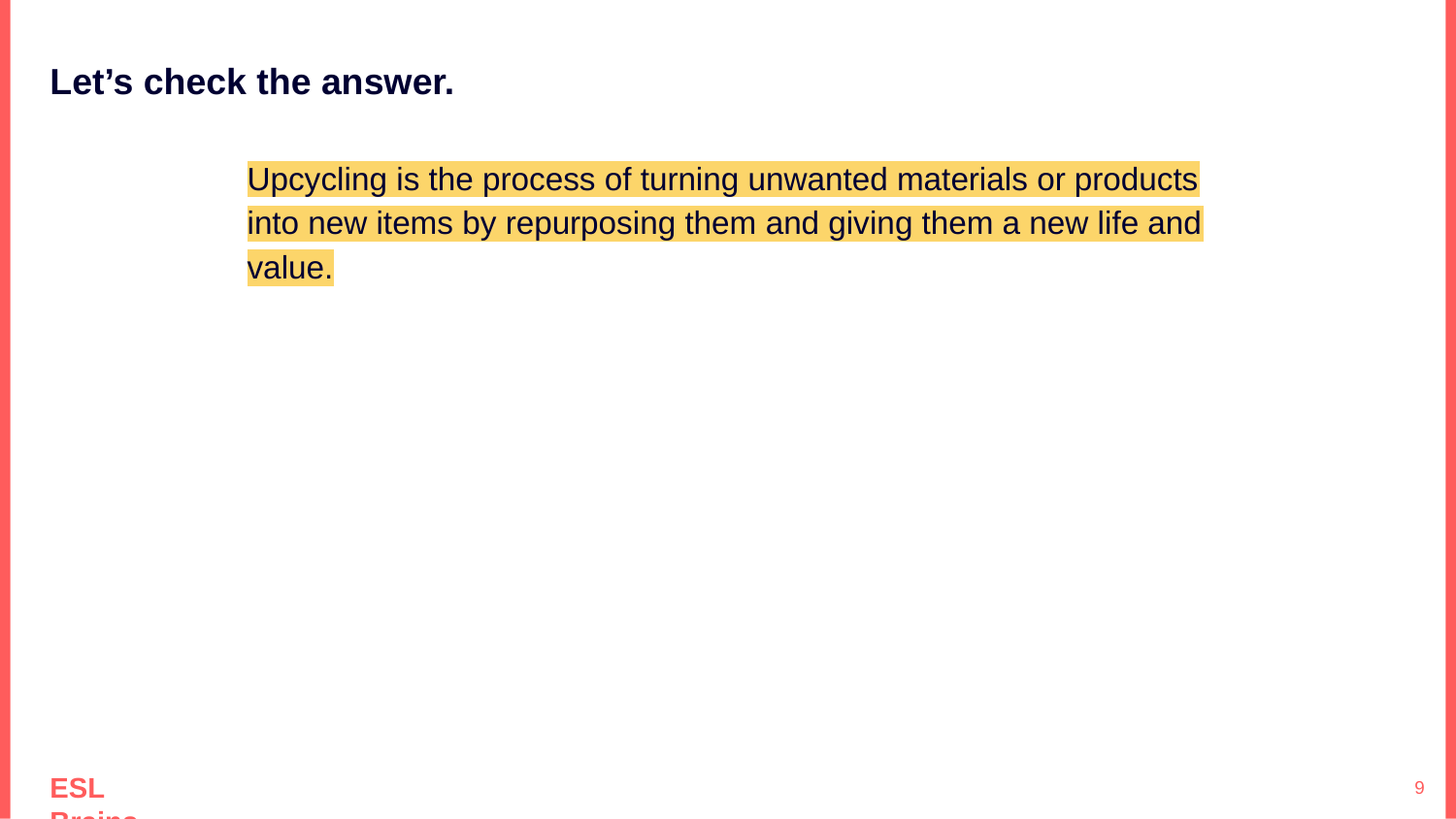

Let’s check the answer.
Upcycling is the process of turning unwanted materials or products into new items by repurposing them and giving them a new life and value.
9